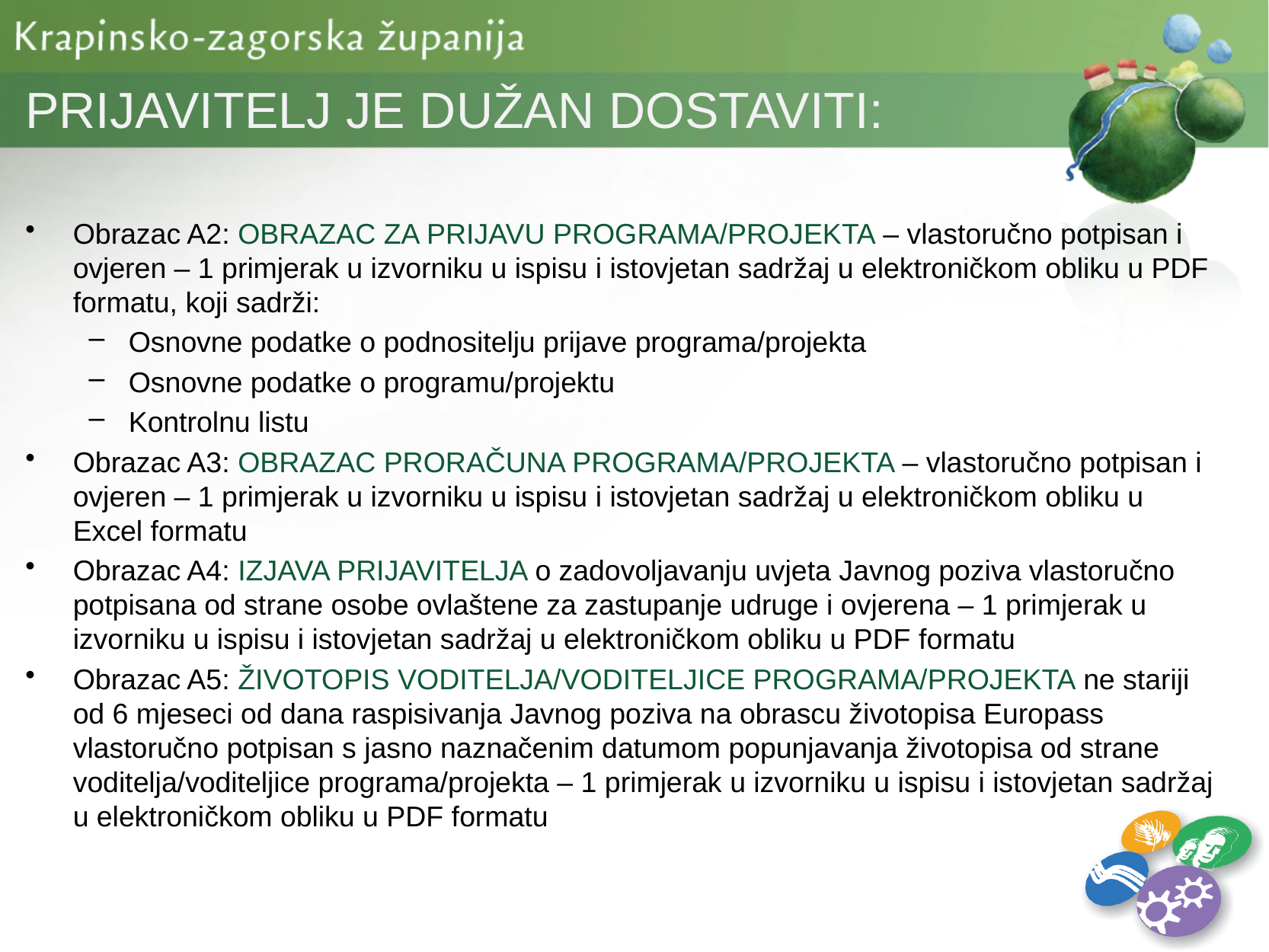

PRIJAVITELJ JE DUŽAN DOSTAVITI:

Obrazac A2: OBRAZAC ZA PRIJAVU PROGRAMA/PROJEKTA – vlastoručno potpisan i ovjeren – 1 primjerak u izvorniku u ispisu i istovjetan sadržaj u elektroničkom obliku u PDF formatu, koji sadrži:
Osnovne podatke o podnositelju prijave programa/projekta
Osnovne podatke o programu/projektu
Kontrolnu listu
Obrazac A3: OBRAZAC PRORAČUNA PROGRAMA/PROJEKTA – vlastoručno potpisan i ovjeren – 1 primjerak u izvorniku u ispisu i istovjetan sadržaj u elektroničkom obliku u Excel formatu
Obrazac A4: IZJAVA PRIJAVITELJA o zadovoljavanju uvjeta Javnog poziva vlastoručno potpisana od strane osobe ovlaštene za zastupanje udruge i ovjerena – 1 primjerak u izvorniku u ispisu i istovjetan sadržaj u elektroničkom obliku u PDF formatu
Obrazac A5: ŽIVOTOPIS VODITELJA/VODITELJICE PROGRAMA/PROJEKTA ne stariji od 6 mjeseci od dana raspisivanja Javnog poziva na obrascu životopisa Europass vlastoručno potpisan s jasno naznačenim datumom popunjavanja životopisa od strane voditelja/voditeljice programa/projekta – 1 primjerak u izvorniku u ispisu i istovjetan sadržaj u elektroničkom obliku u PDF formatu